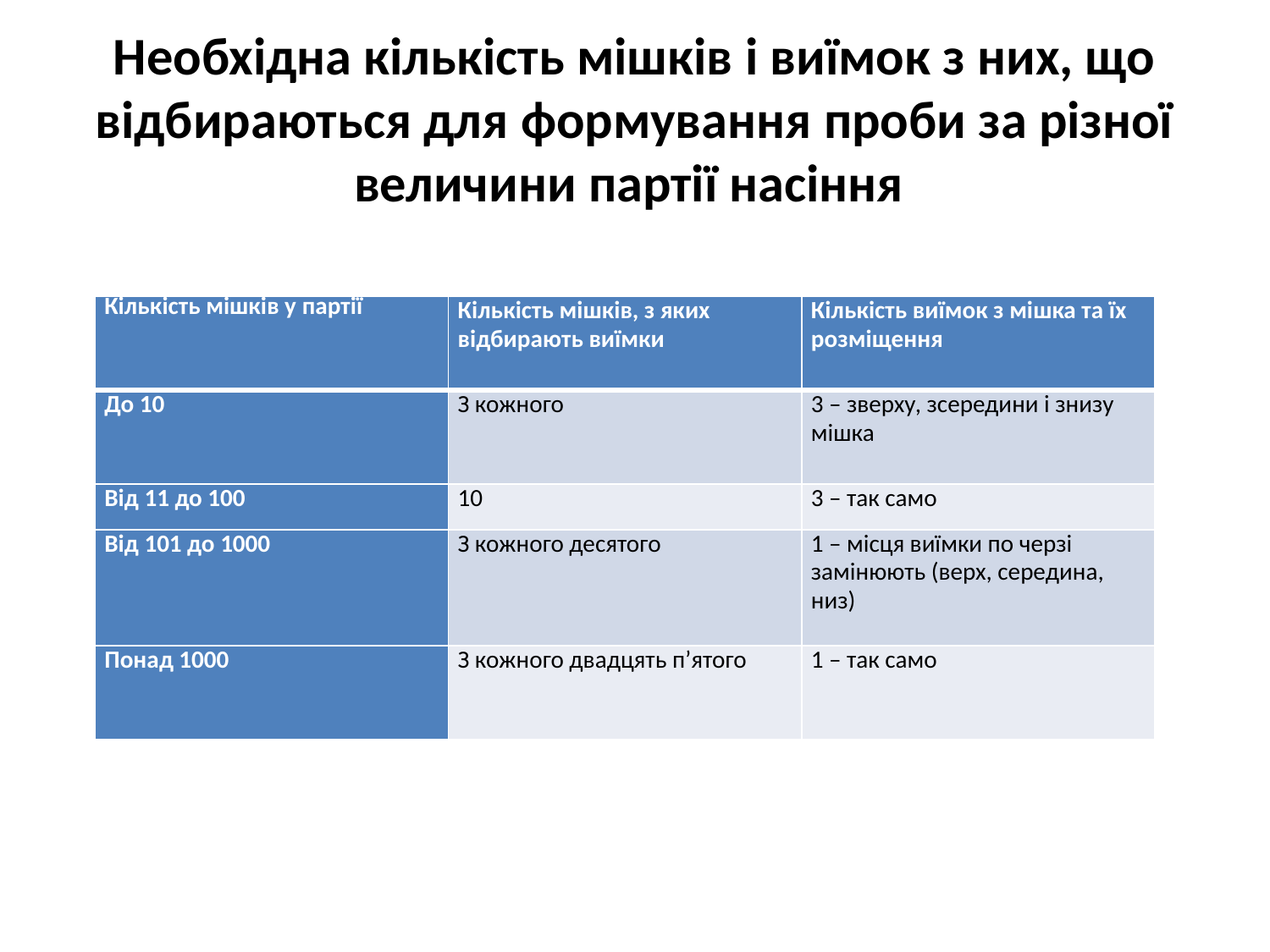

# Необхідна кількість мішків і виїмок з них, що відбираються для формування проби за різної величини партії насіння
| Кількість мішків у партії | Кількість мішків, з яких відбирають виїмки | Кількість виїмок з мішка та їх розміщення |
| --- | --- | --- |
| До 10 | З кожного | 3 – зверху, зсередини і знизу мішка |
| Від 11 до 100 | 10 | 3 – так само |
| Від 101 до 1000 | З кожного десятого | 1 – місця виїмки по черзі замінюють (верх, середина, низ) |
| Понад 1000 | З кожного двадцять п’ятого | 1 – так само |